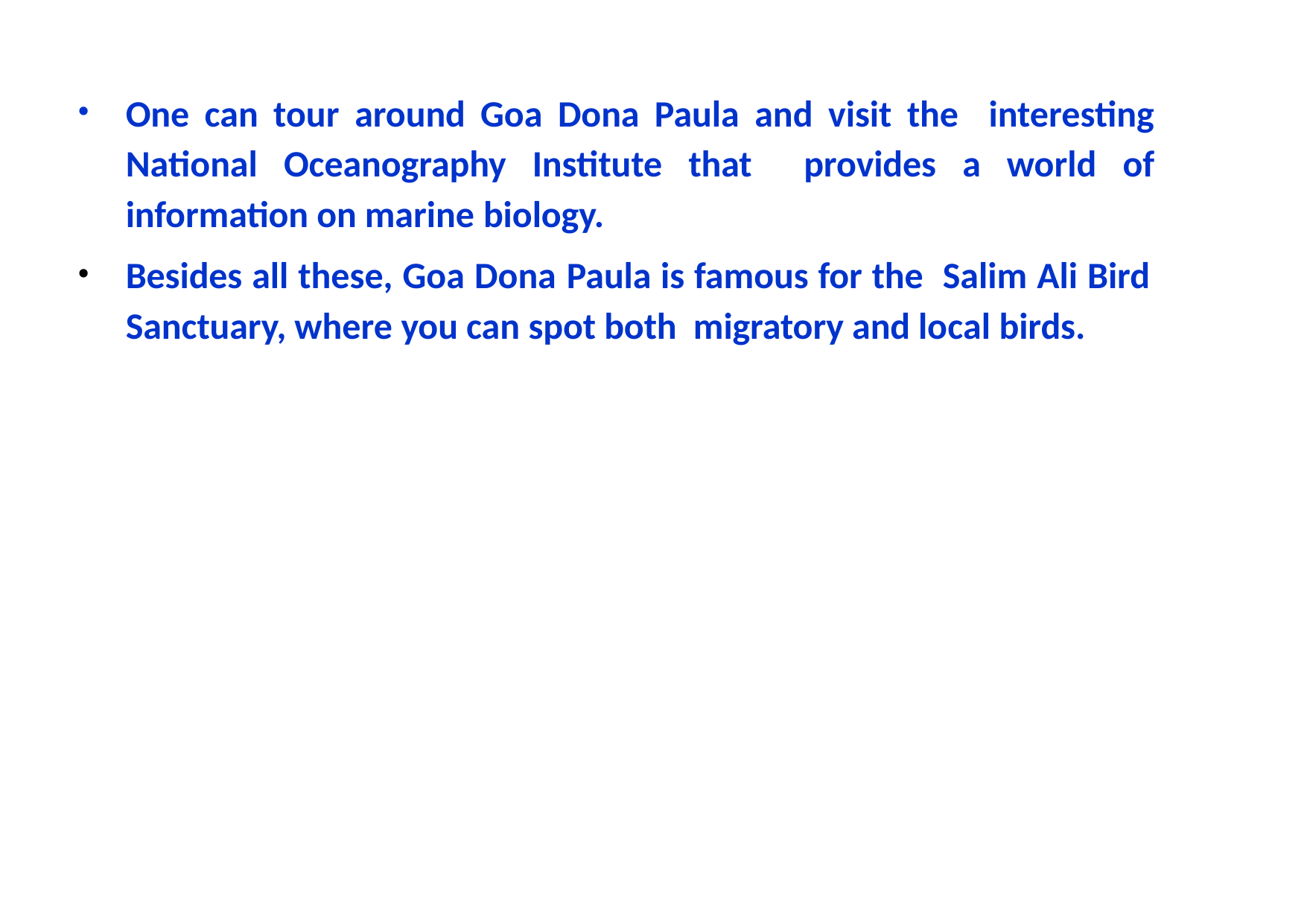

One can tour around Goa Dona Paula and visit the  interesting National Oceanography Institute that  provides a world of information on marine biology.
Besides all these, Goa Dona Paula is famous for the  Salim Ali Bird Sanctuary, where you can spot both  migratory and local birds.